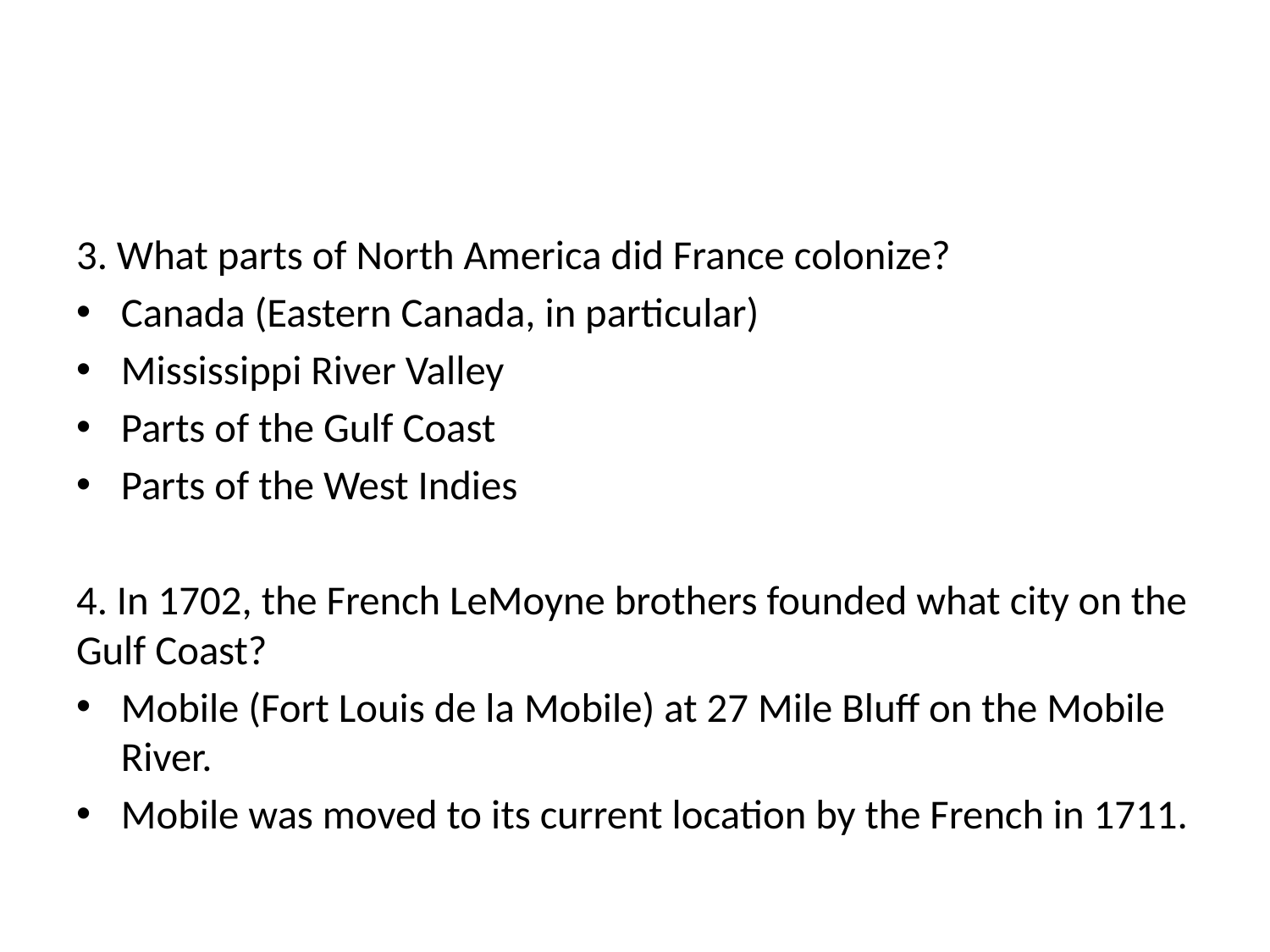

#
3. What parts of North America did France colonize?
Canada (Eastern Canada, in particular)
Mississippi River Valley
Parts of the Gulf Coast
Parts of the West Indies

4. In 1702, the French LeMoyne brothers founded what city on the Gulf Coast?
Mobile (Fort Louis de la Mobile) at 27 Mile Bluff on the Mobile River.
Mobile was moved to its current location by the French in 1711.